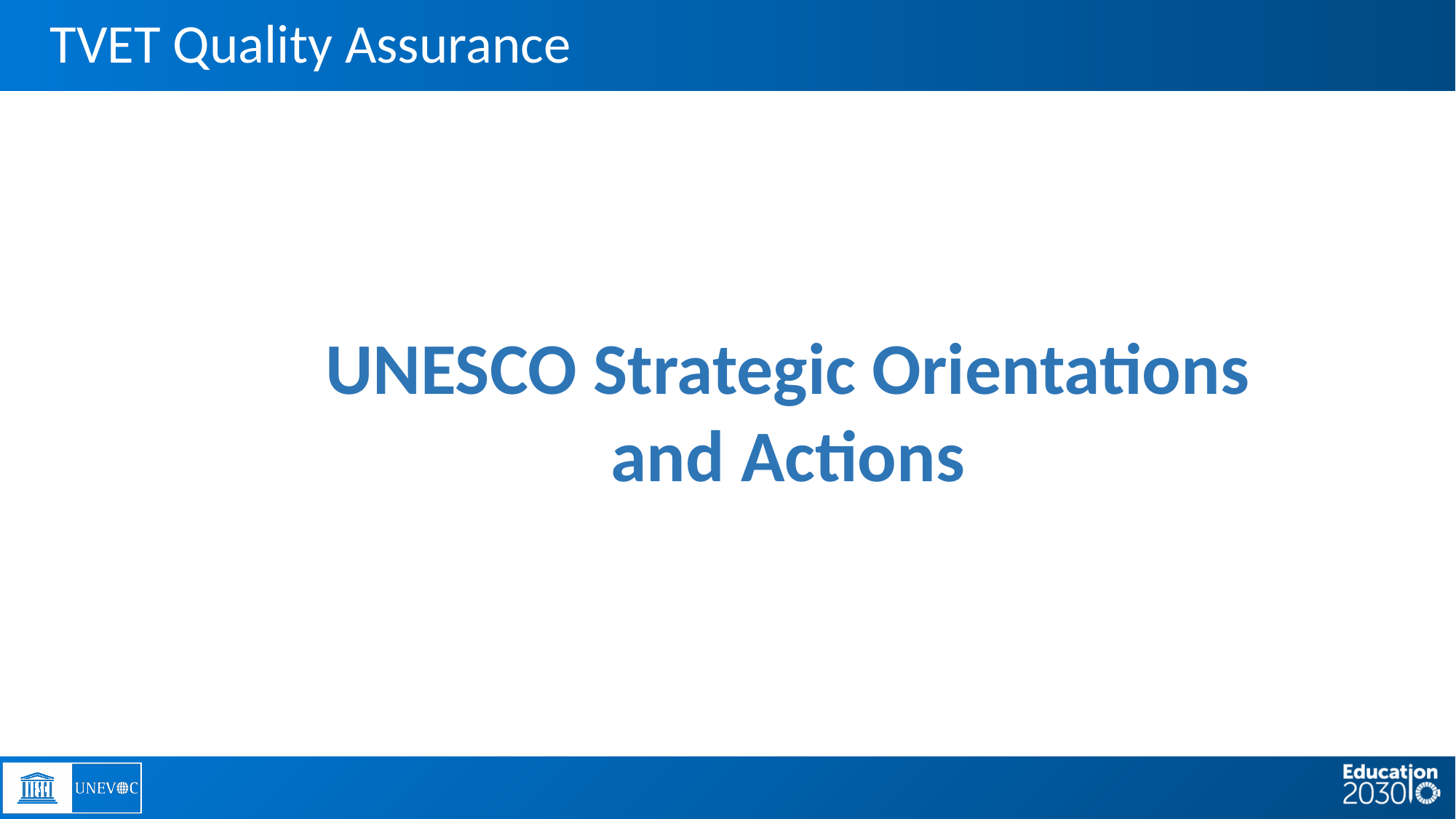

# TVET Quality Assurance

UNESCO Strategic Orientations and Actions